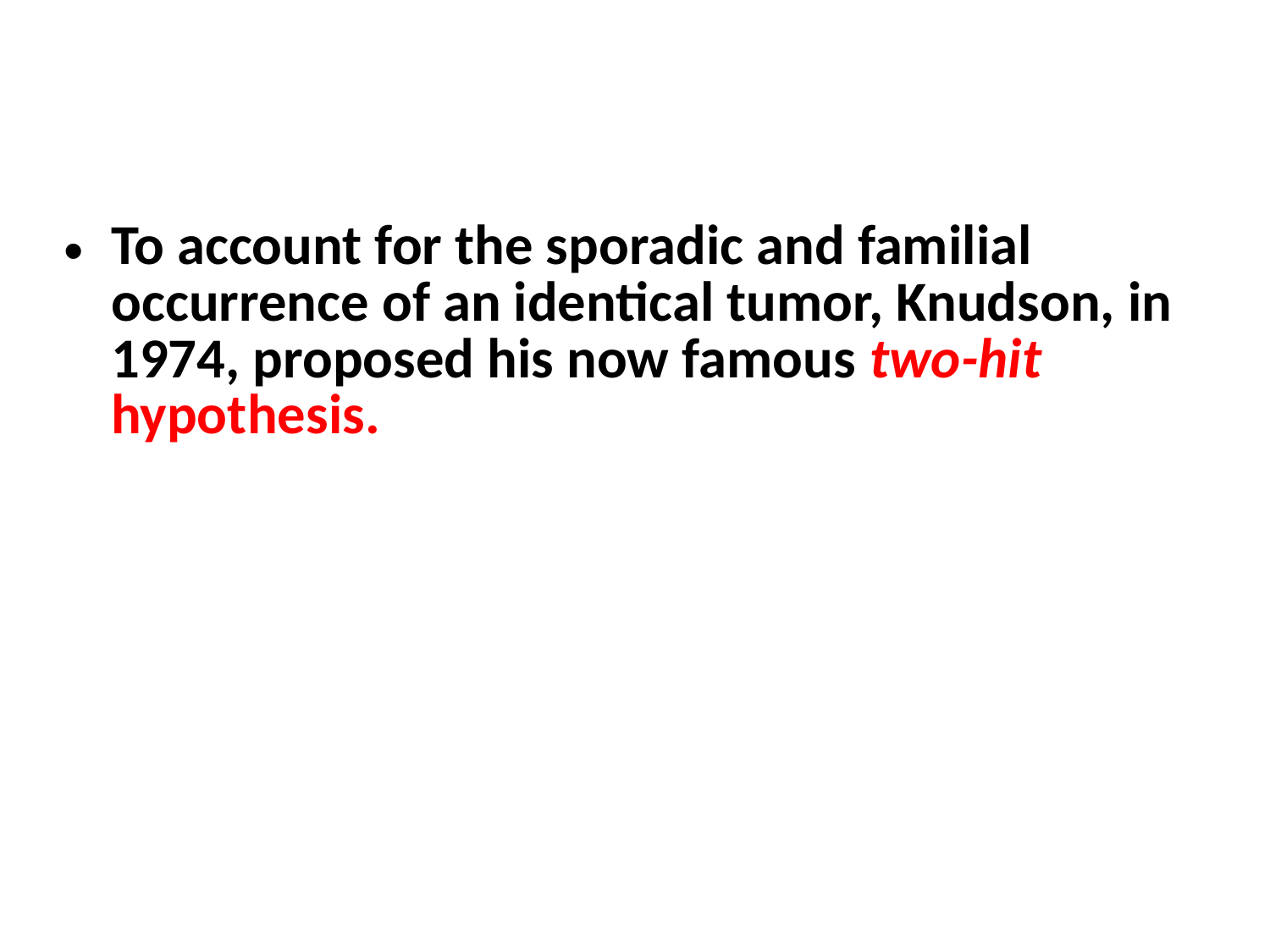

To account for the sporadic and familial occurrence of an identical tumor, Knudson, in 1974, proposed his now famous two-hit hypothesis.